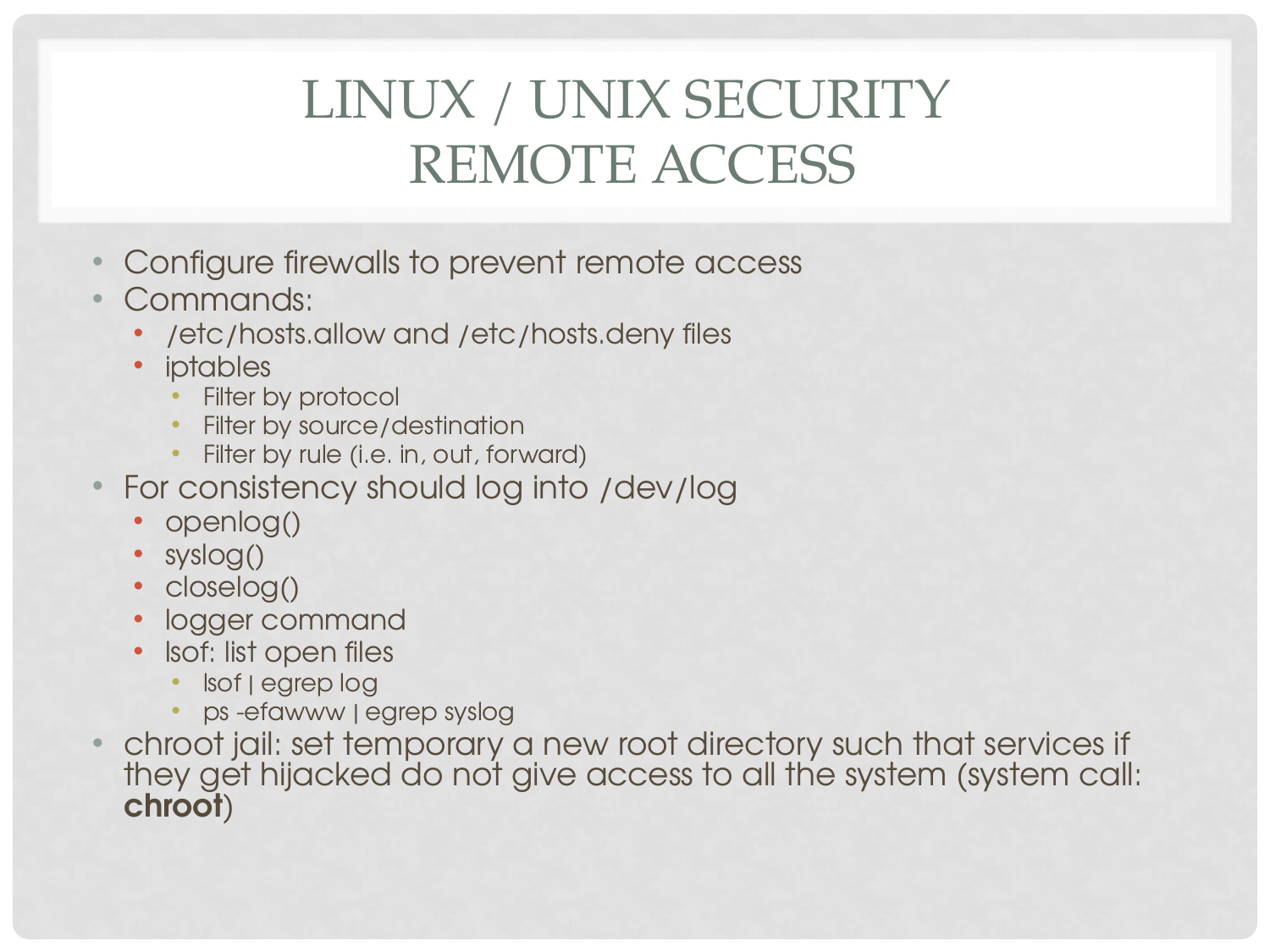

# Linux / Unix Security Remote Access
Configure firewalls to prevent remote access
Commands:
/etc/hosts.allow and /etc/hosts.deny files
iptables
Filter by protocol
Filter by source/destination
Filter by rule (i.e. in, out, forward)
For consistency should log into /dev/log
openlog()
syslog()
closelog()
logger command
lsof: list open files
lsof | egrep log
ps -efawww | egrep syslog
chroot jail: set temporary a new root directory such that services if they get hijacked do not give access to all the system (system call: chroot)